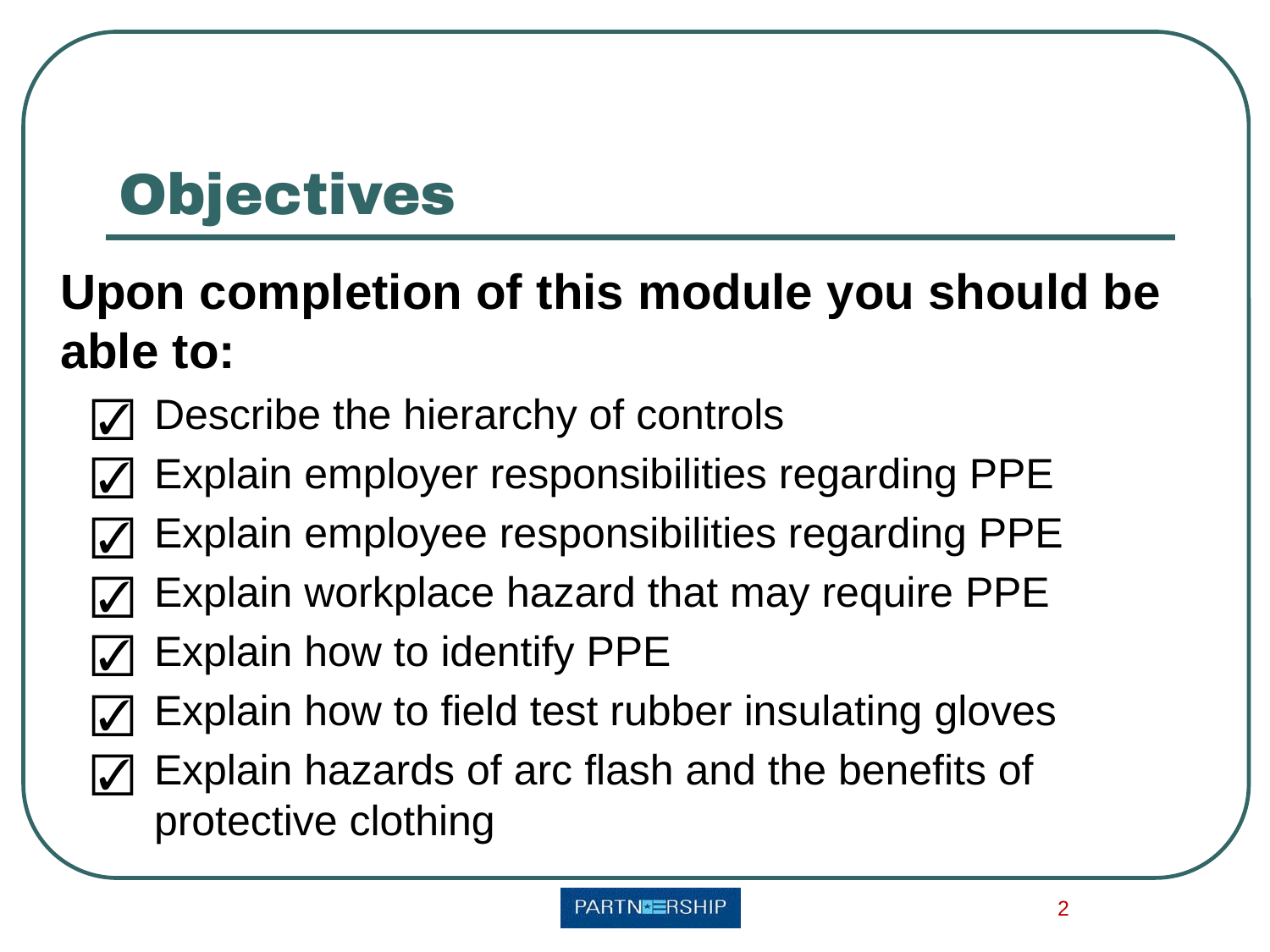

# Objectives
Upon completion of this module you should be able to:
Describe the hierarchy of controls
Explain employer responsibilities regarding PPE
Explain employee responsibilities regarding PPE
Explain workplace hazard that may require PPE
Explain how to identify PPE
Explain how to field test rubber insulating gloves
Explain hazards of arc flash and the benefits of protective clothing
2